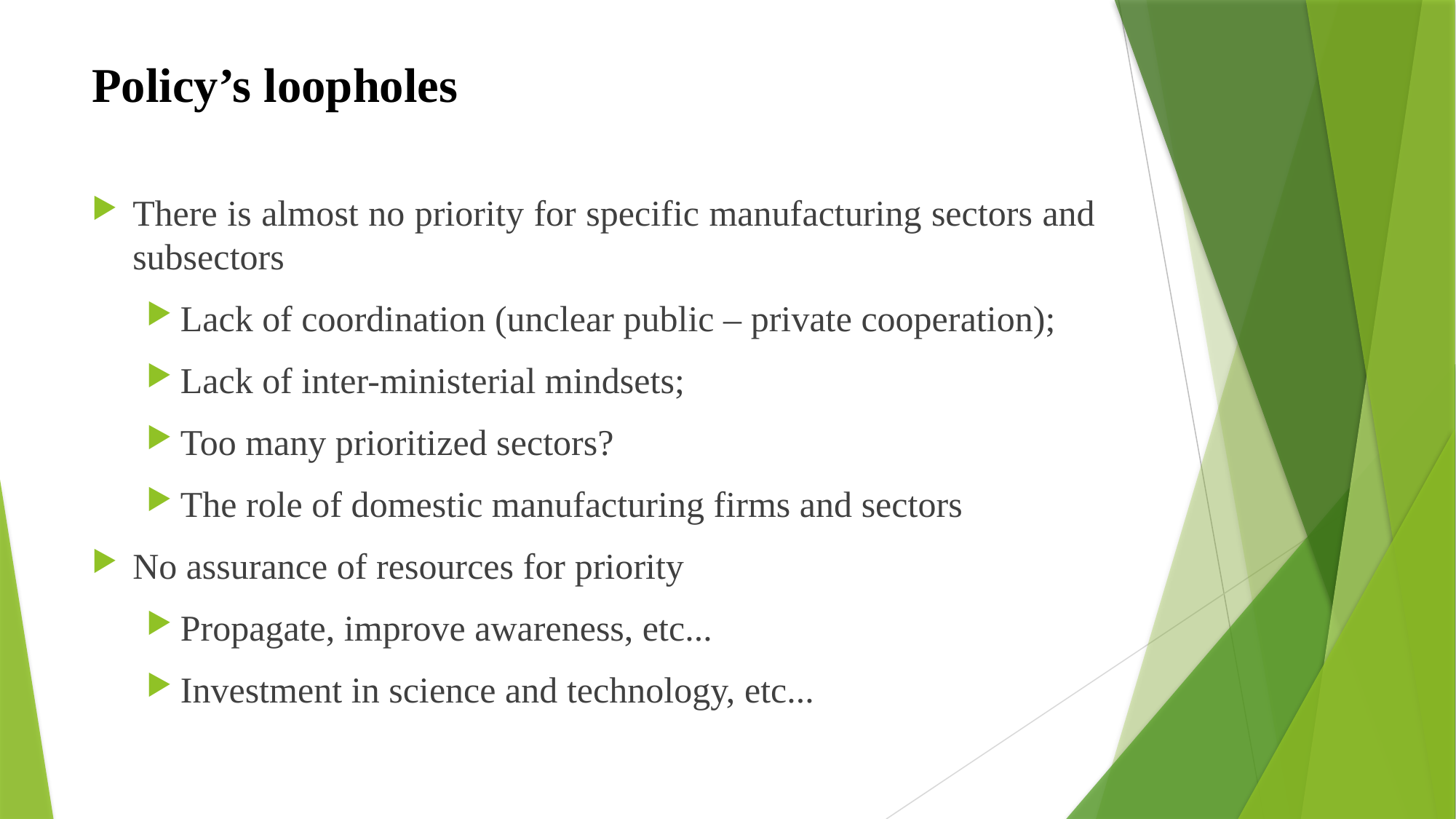

# Policy’s loopholes
There is almost no priority for specific manufacturing sectors and subsectors
Lack of coordination (unclear public – private cooperation);
Lack of inter-ministerial mindsets;
Too many prioritized sectors?
The role of domestic manufacturing firms and sectors
No assurance of resources for priority
Propagate, improve awareness, etc...
Investment in science and technology, etc...